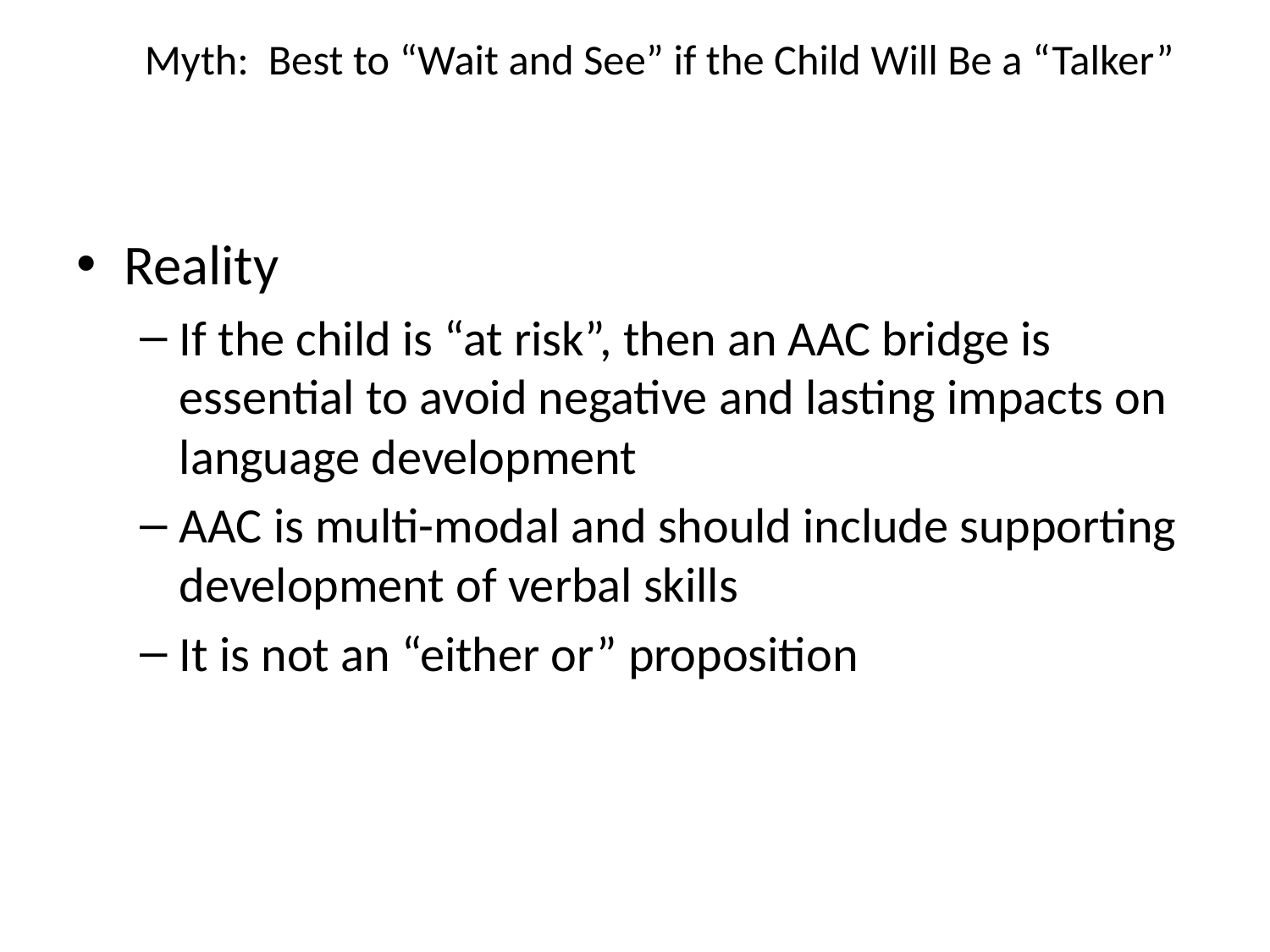

# Myth:  Best to “Wait and See” if the Child Will Be a “Talker”
Reality
If the child is “at risk”, then an AAC bridge is essential to avoid negative and lasting impacts on language development
AAC is multi-modal and should include supporting development of verbal skills
It is not an “either or” proposition